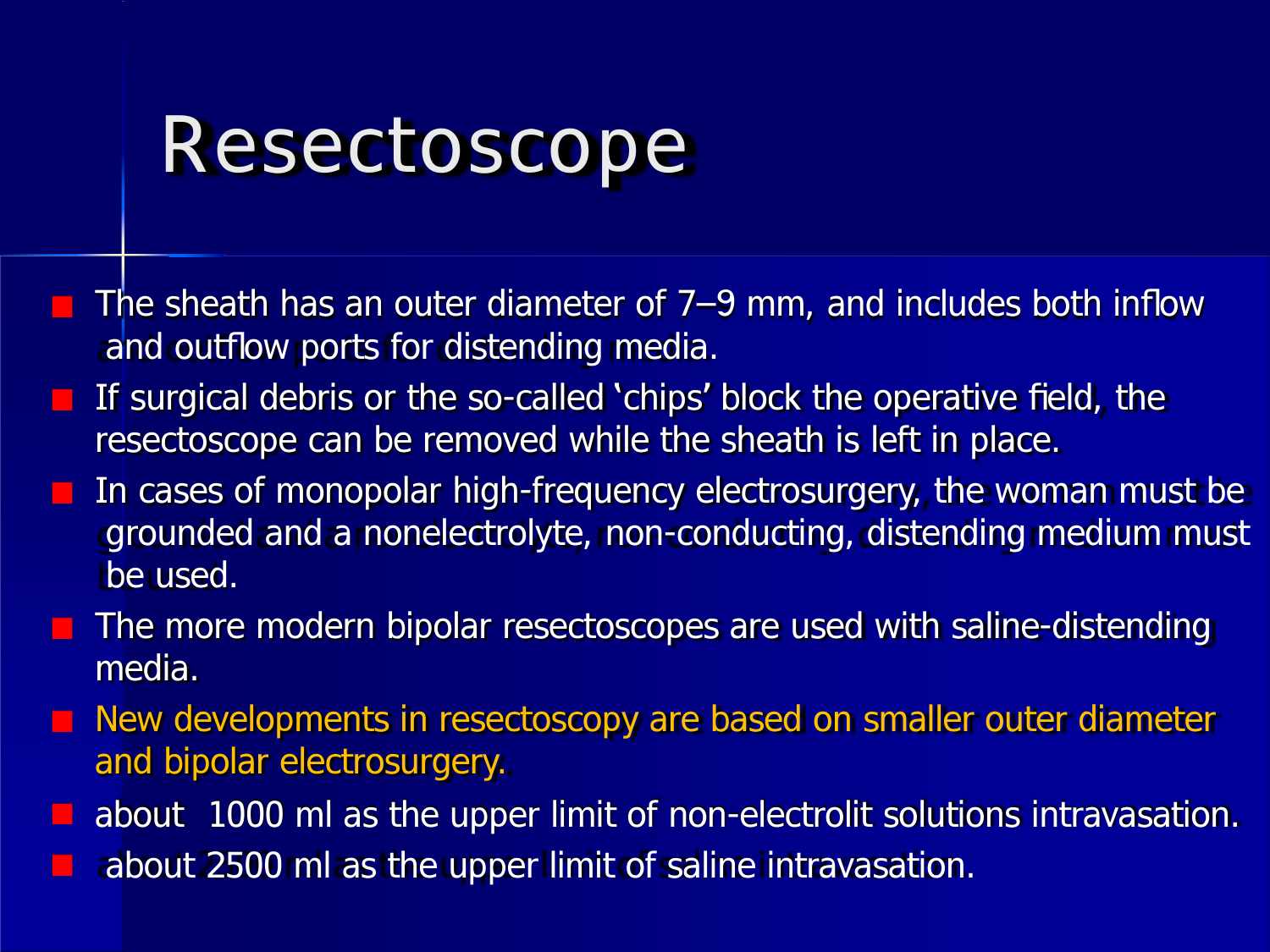

# Resectoscope

The sheath has an outer diameter of 7–9 mm, and includes both inflow  and outflow ports for distending media.
If surgical debris or the so-called ‘chips’ block the operative field, the
resectoscope can be removed while the sheath is left in place.
In cases of monopolar high-frequency electrosurgery, the woman must be  grounded and a nonelectrolyte, non-conducting, distending medium must  be used.
The more modern bipolar resectoscopes are used with saline-distending
media.
New developments in resectoscopy are based on smaller outer diameter
and bipolar electrosurgery.
about	1000 ml as the upper limit of non-electrolit solutions intravasation.  about 2500 ml as the upper limit of saline intravasation.